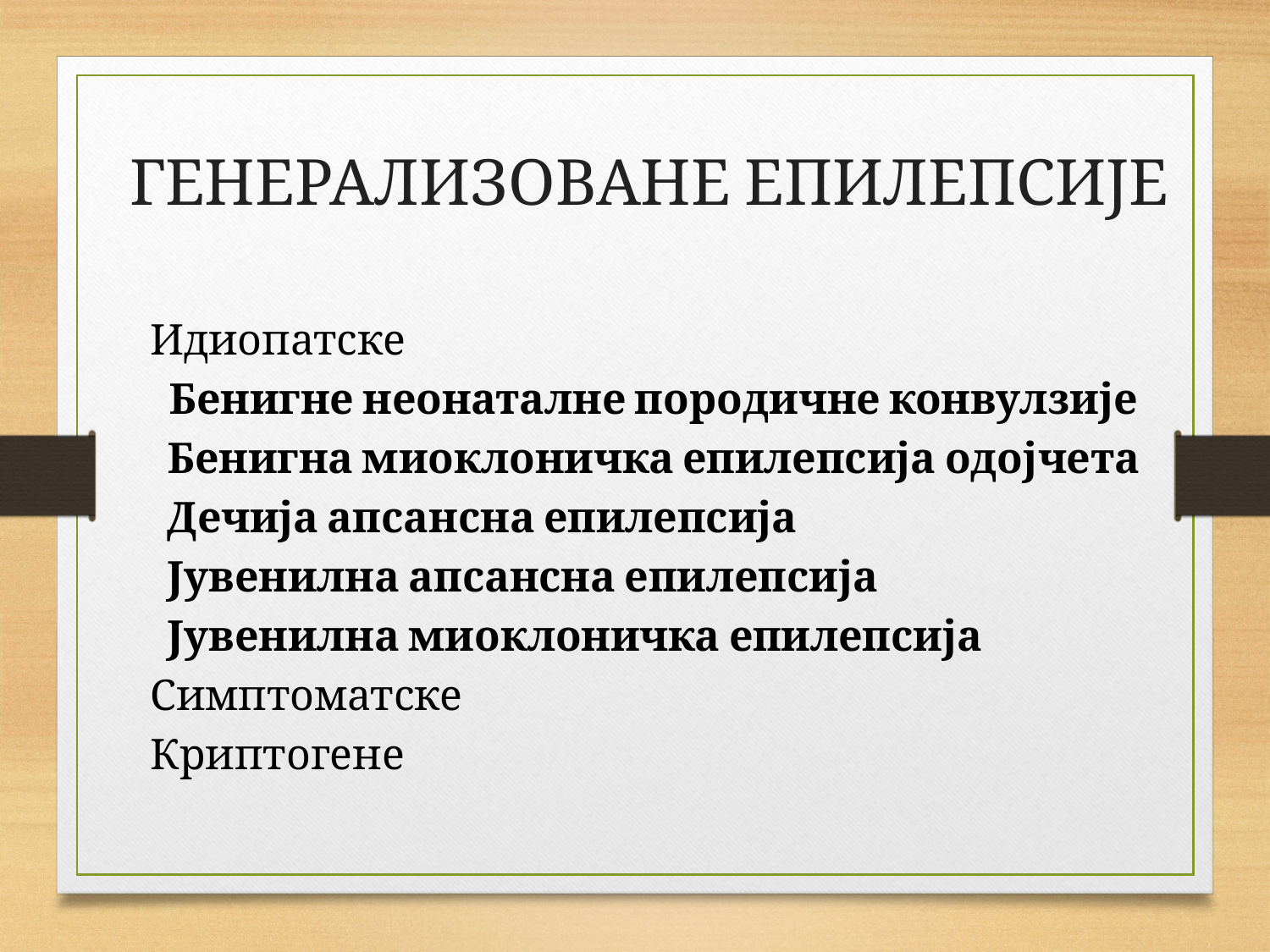

ГЕНЕРАЛИЗОВАНЕ ЕПИЛЕПСИЈЕ
Идиопатске
  Бенигне неонаталне породичне конвулзије
  Бенигна миоклоничка епилепсија одојчета
  Дечија апсансна епилепсија
  Јувенилна апсансна епилепсија
  Јувенилна миоклоничка епилепсија
Симптоматске
Криптогене